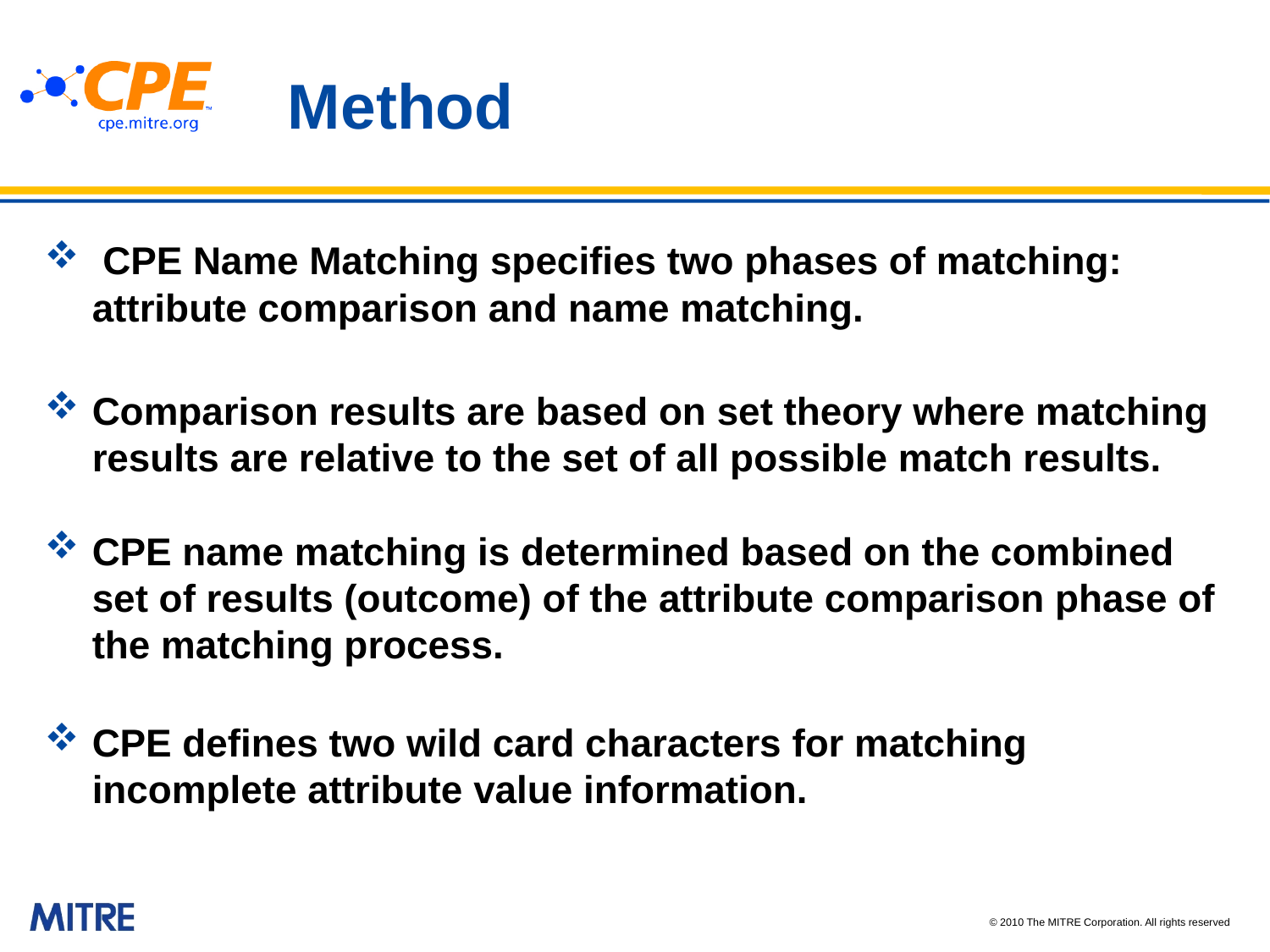

# Method
 CPE Name Matching specifies two phases of matching: attribute comparison and name matching.

Comparison results are based on set theory where matching results are relative to the set of all possible match results.

CPE name matching is determined based on the combined set of results (outcome) of the attribute comparison phase of the matching process.

CPE defines two wild card characters for matching incomplete attribute value information.